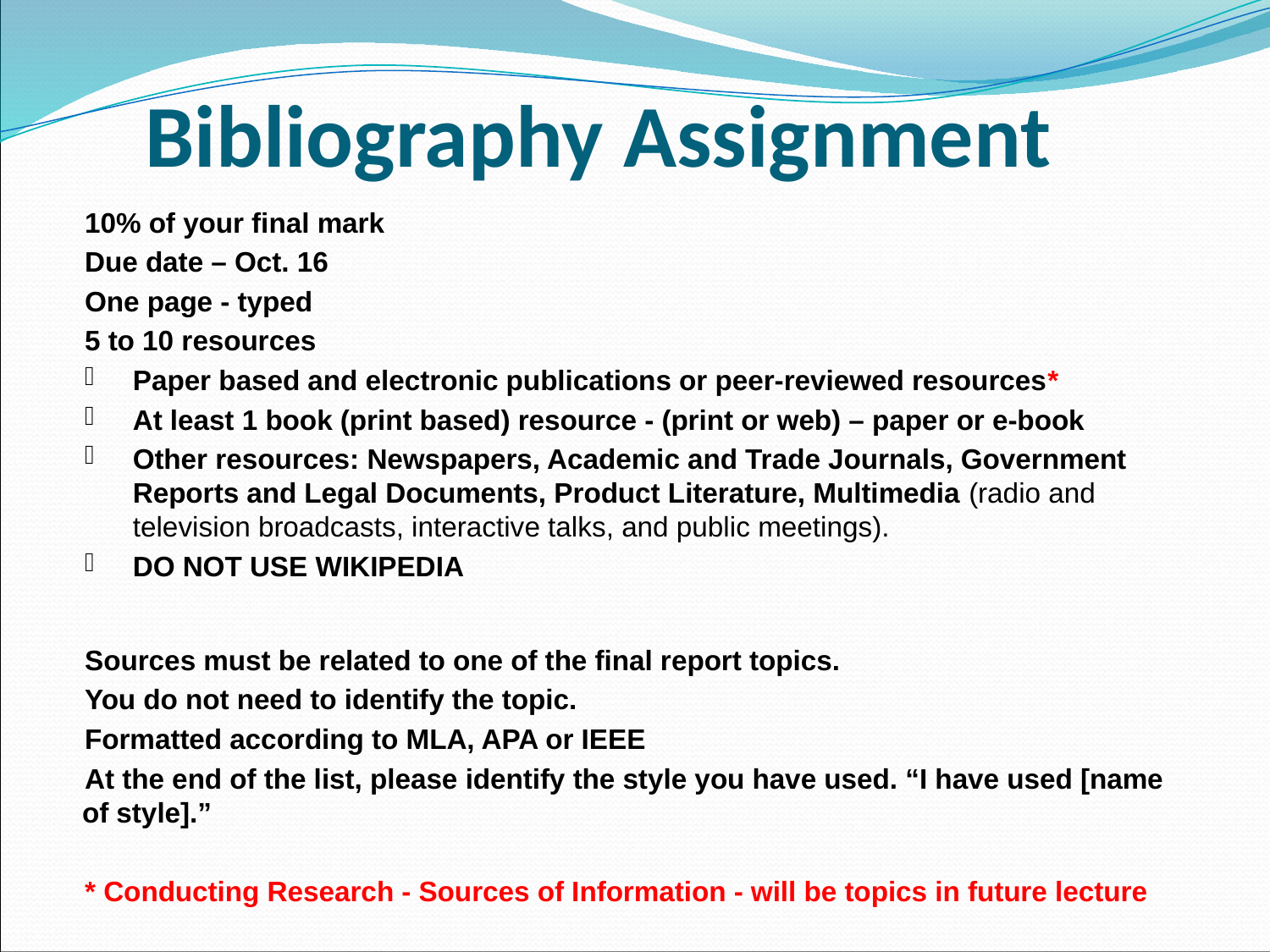

# Bibliography Assignment
10% of your final mark
Due date – Oct. 16
One page - typed
5 to 10 resources
Paper based and electronic publications or peer-reviewed resources*
At least 1 book (print based) resource - (print or web) – paper or e-book
Other resources: Newspapers, Academic and Trade Journals, Government Reports and Legal Documents, Product Literature, Multimedia (radio and television broadcasts, interactive talks, and public meetings).
DO NOT USE WIKIPEDIA

Sources must be related to one of the final report topics.
You do not need to identify the topic.
Formatted according to MLA, APA or IEEE
At the end of the list, please identify the style you have used. “I have used [name of style].”

* Conducting Research - Sources of Information - will be topics in future lecture